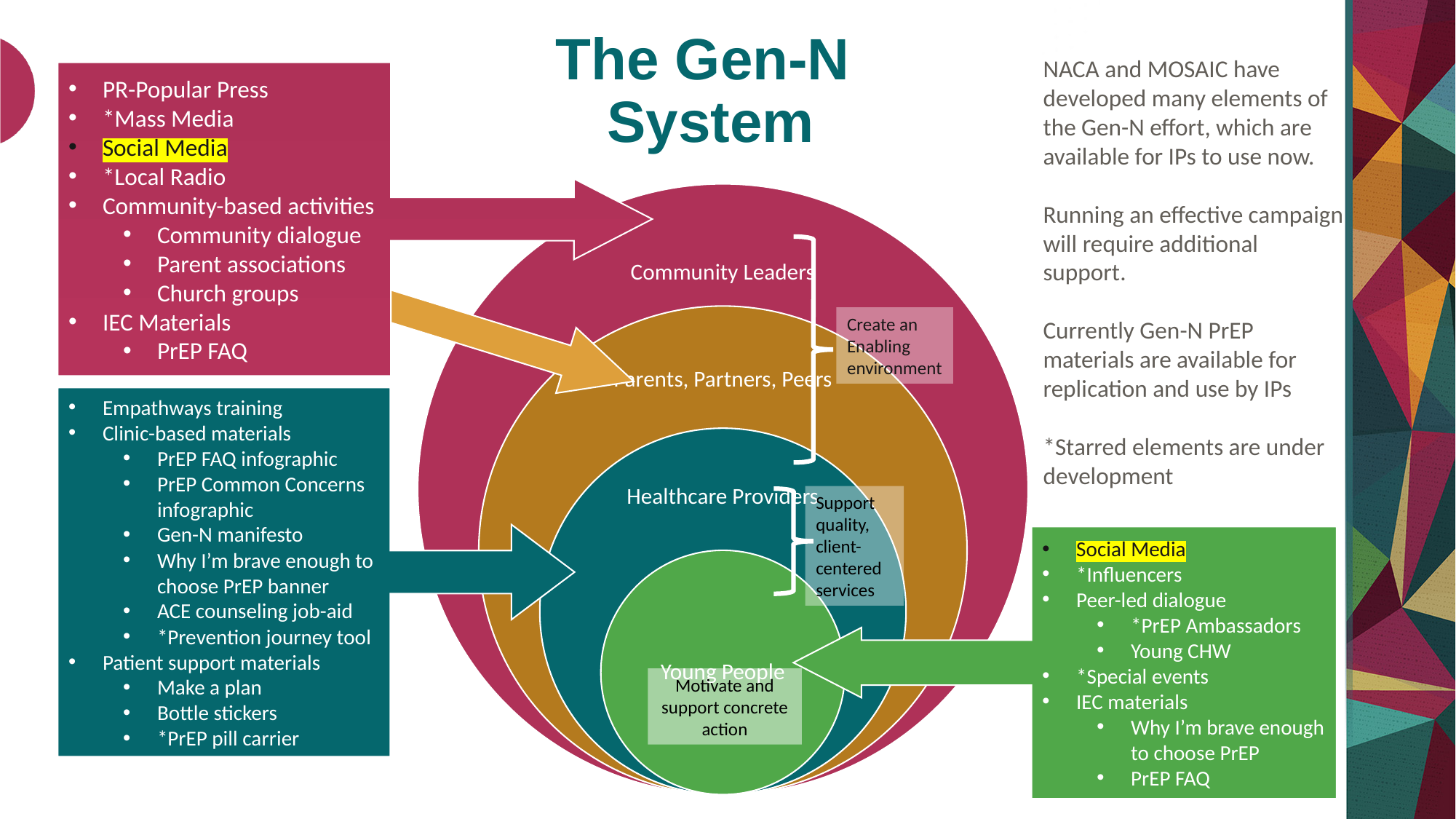

# The Gen-N System
NACA and MOSAIC have developed many elements of the Gen-N effort, which are available for IPs to use now.

Running an effective campaign will require additional support.

Currently Gen-N PrEP materials are available for replication and use by IPs

*Starred elements are under development
PR-Popular Press
*Mass Media
Social Media
*Local Radio
Community-based activities
Community dialogue
Parent associations
Church groups
IEC Materials
PrEP FAQ
Community Leaders
Parents, Partners, Peers
Healthcare Providers
Young People

Community-based activities/ IEC Materials
Create an
Enabling
environment
Empathways training
Clinic-based materials
PrEP FAQ infographic
PrEP Common Concerns infographic
Gen-N manifesto
Why I’m brave enough to choose PrEP banner
ACE counseling job-aid
*Prevention journey tool
Patient support materials
Make a plan
Bottle stickers
*PrEP pill carrier
Support quality,
client-centered
services

Social Media
*Influencers
Peer-led dialogue
*PrEP Ambassadors
Young CHW
*Special events
IEC materials
Why I’m brave enough to choose PrEP
PrEP FAQ
Motivate and support concrete action